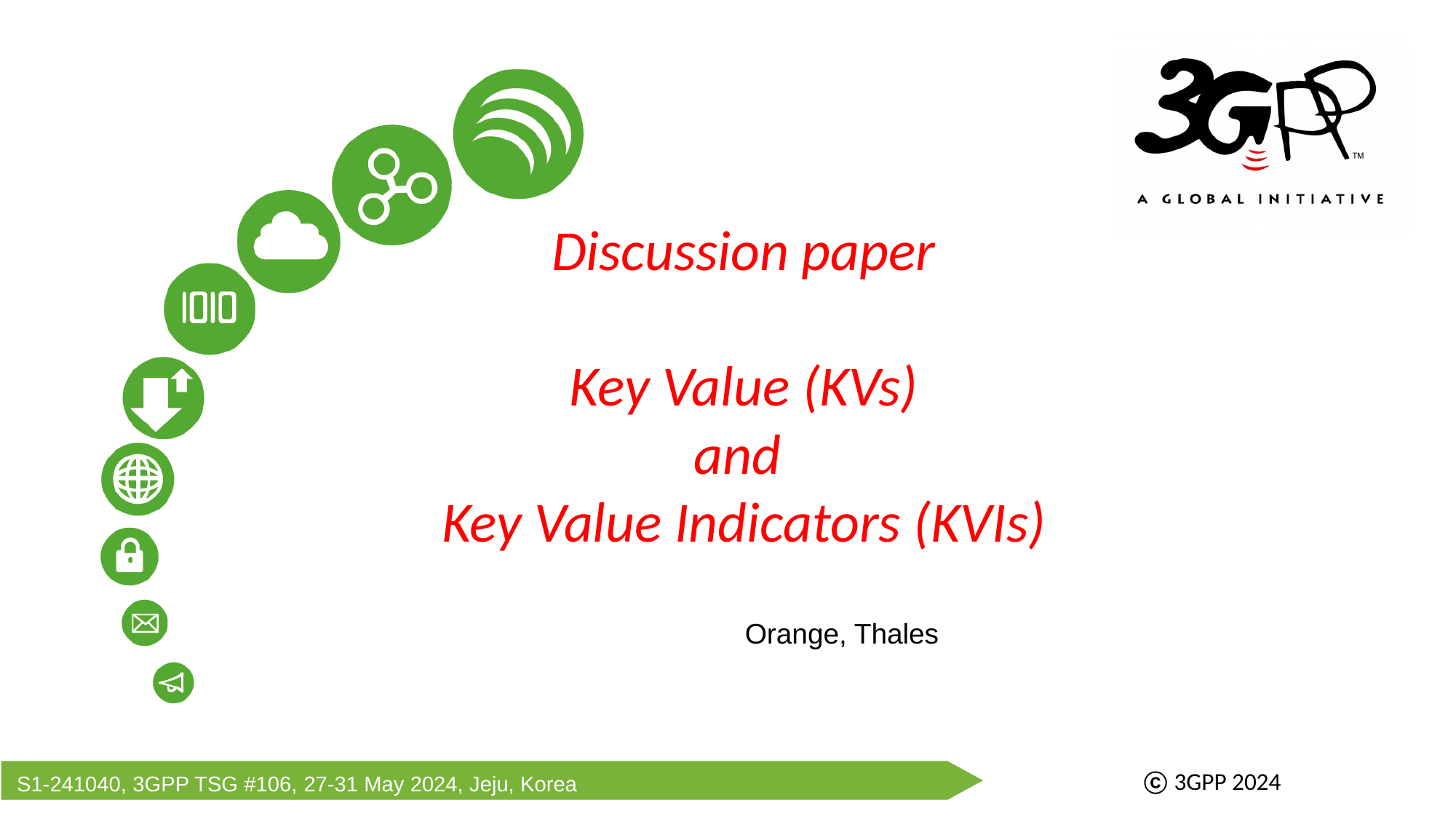

Discussion paper

Key Value (KVs)
and
Key Value Indicators (KVIs)
Orange, Thales
S1-241040, 3GPP TSG #106, 27-31 May 2024, Jeju, Korea
3GPP 2024